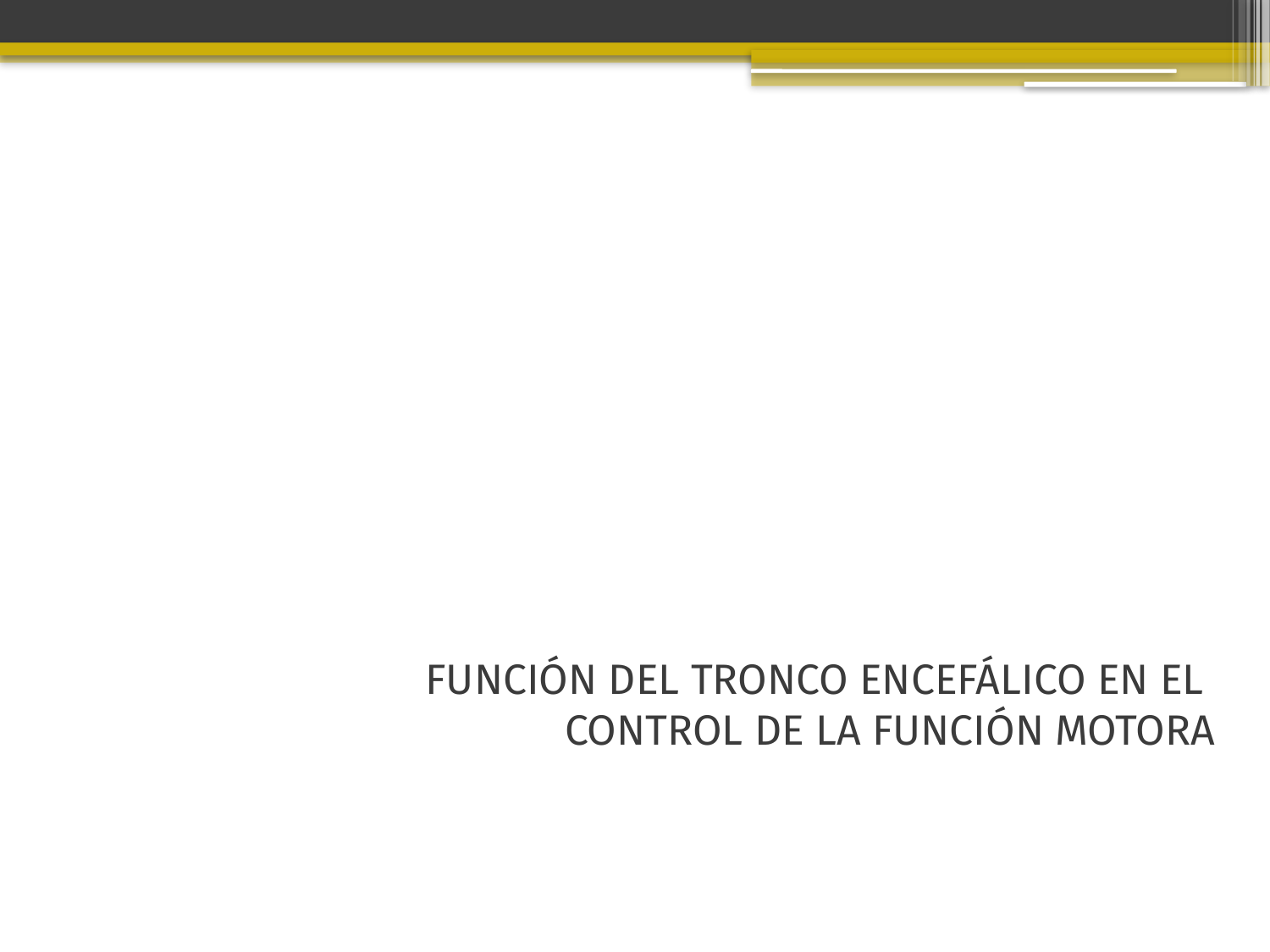

FUNCIÓN DEL TRONCO ENCEFÁLICO EN EL
CONTROL DE LA FUNCIÓN MOTORA